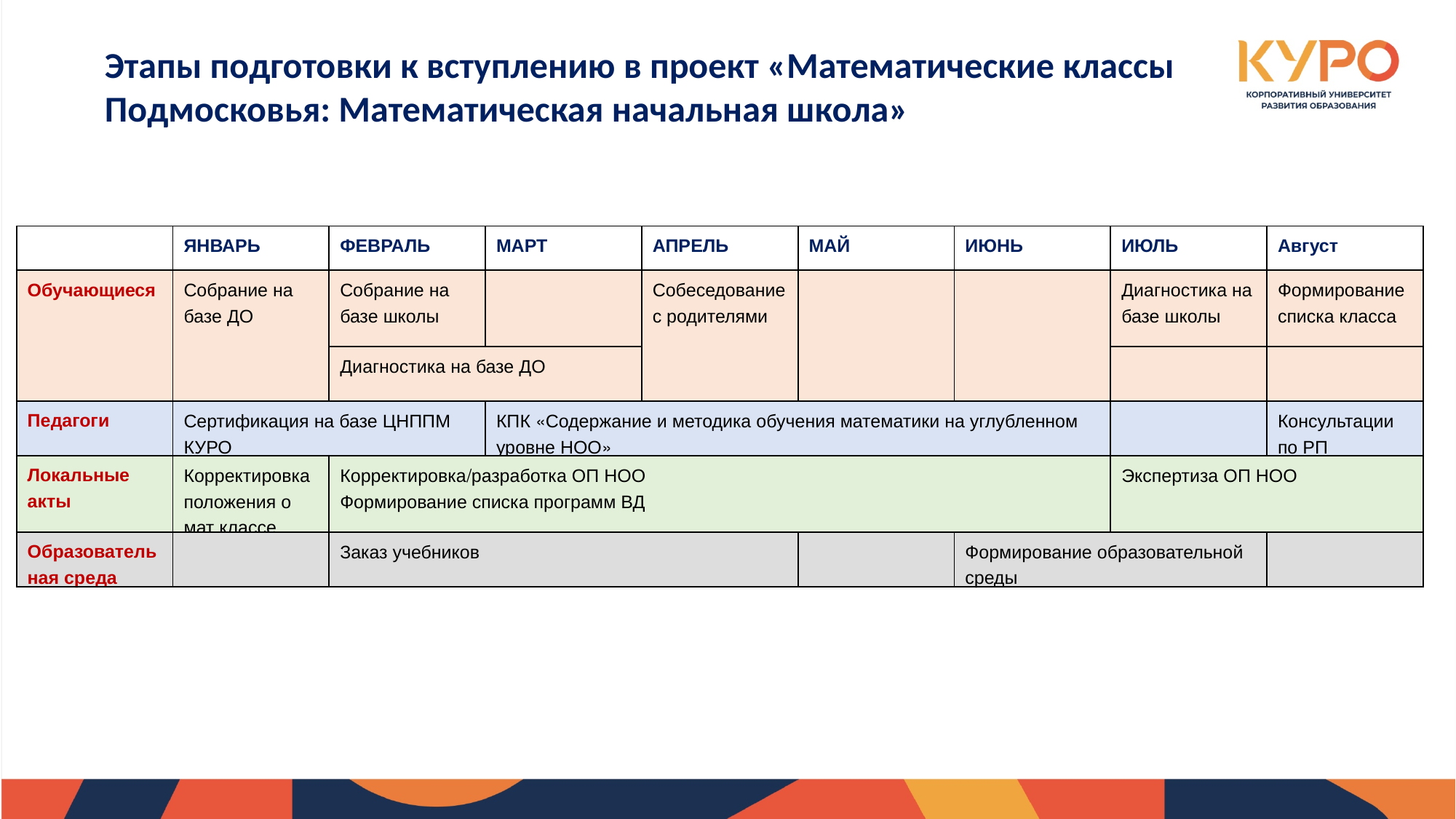

Этапы подготовки к вступлению в проект «Математические классы Подмосковья: Математическая начальная школа»
|  | ЯНВАРЬ | ФЕВРАЛЬ | МАРТ | АПРЕЛЬ | МАЙ | ИЮНЬ | ИЮЛЬ | Август |
| --- | --- | --- | --- | --- | --- | --- | --- | --- |
| Обучающиеся | Собрание на базе ДО | Собрание на базе школы |  | Собеседование с родителями |  |  | Диагностика на базе школы | Формирование списка класса |
|  |  | Диагностика на базе ДО |  |  |  |  |  |  |
| Педагоги | Сертификация на базе ЦНППМ КУРО |  | КПК «Содержание и методика обучения математики на углубленном уровне НОО» |  |  |  |  | Консультации по РП |
| Локальные акты | Корректировка положения о мат.классе | Корректировка/разработка ОП НОО Формирование списка программ ВД |  |  |  |  | Экспертиза ОП НОО |  |
| Образовательная среда |  | Заказ учебников |  |  |  | Формирование образовательной среды |  |  |